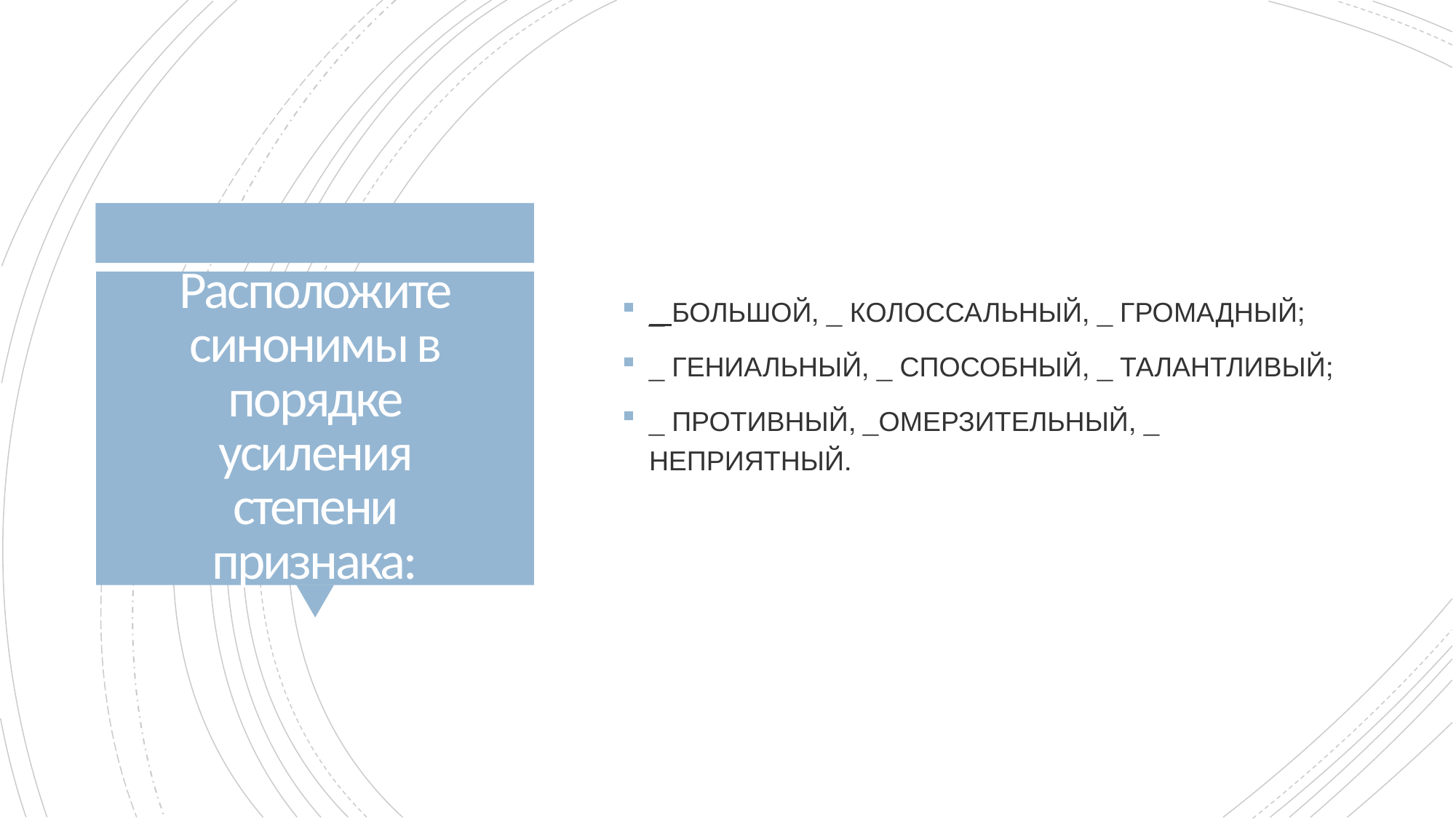

_ БОЛЬШОЙ, _ КОЛОССАЛЬНЫЙ, _ ГРОМАДНЫЙ;
_ ГЕНИАЛЬНЫЙ, _ СПОСОБНЫЙ, _ ТАЛАНТЛИВЫЙ;
_ ПРОТИВНЫЙ, _ОМЕРЗИТЕЛЬНЫЙ, _ НЕПРИЯТНЫЙ.

# Расположите синонимы в порядке усиления степени признака: